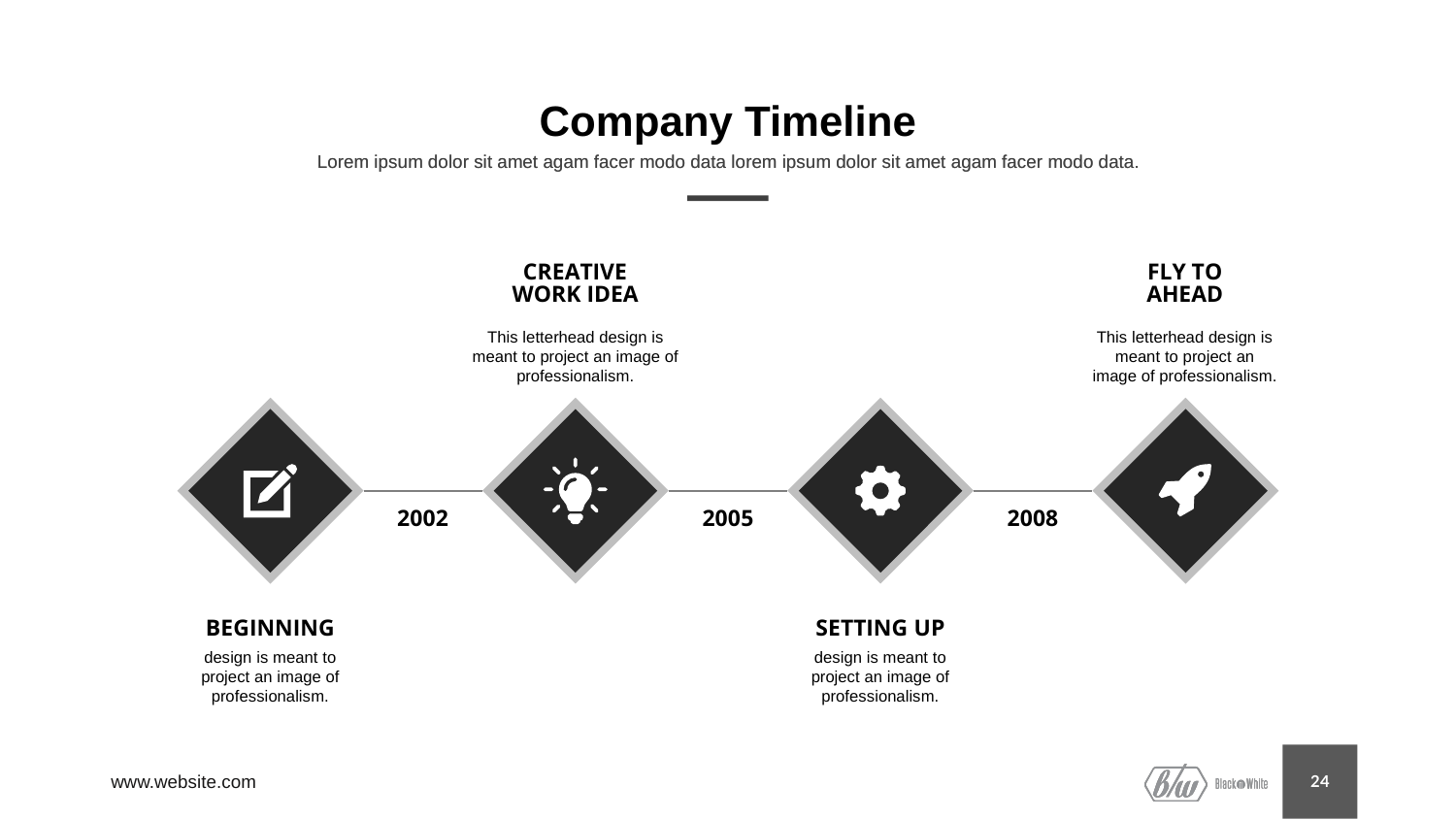

# Company Timeline
Lorem ipsum dolor sit amet agam facer modo data lorem ipsum dolor sit amet agam facer modo data.

CREATIVE WORK IDEA
FLY TO
AHEAD
This letterhead design is meant to project an image of professionalism.
This letterhead design is meant to project an image of professionalism.

2002
2005
2008
BEGINNING
SETTING UP
This letterhead design is meant to project an image of professionalism.
This letterhead design is meant to project an image of professionalism.
www.website.com